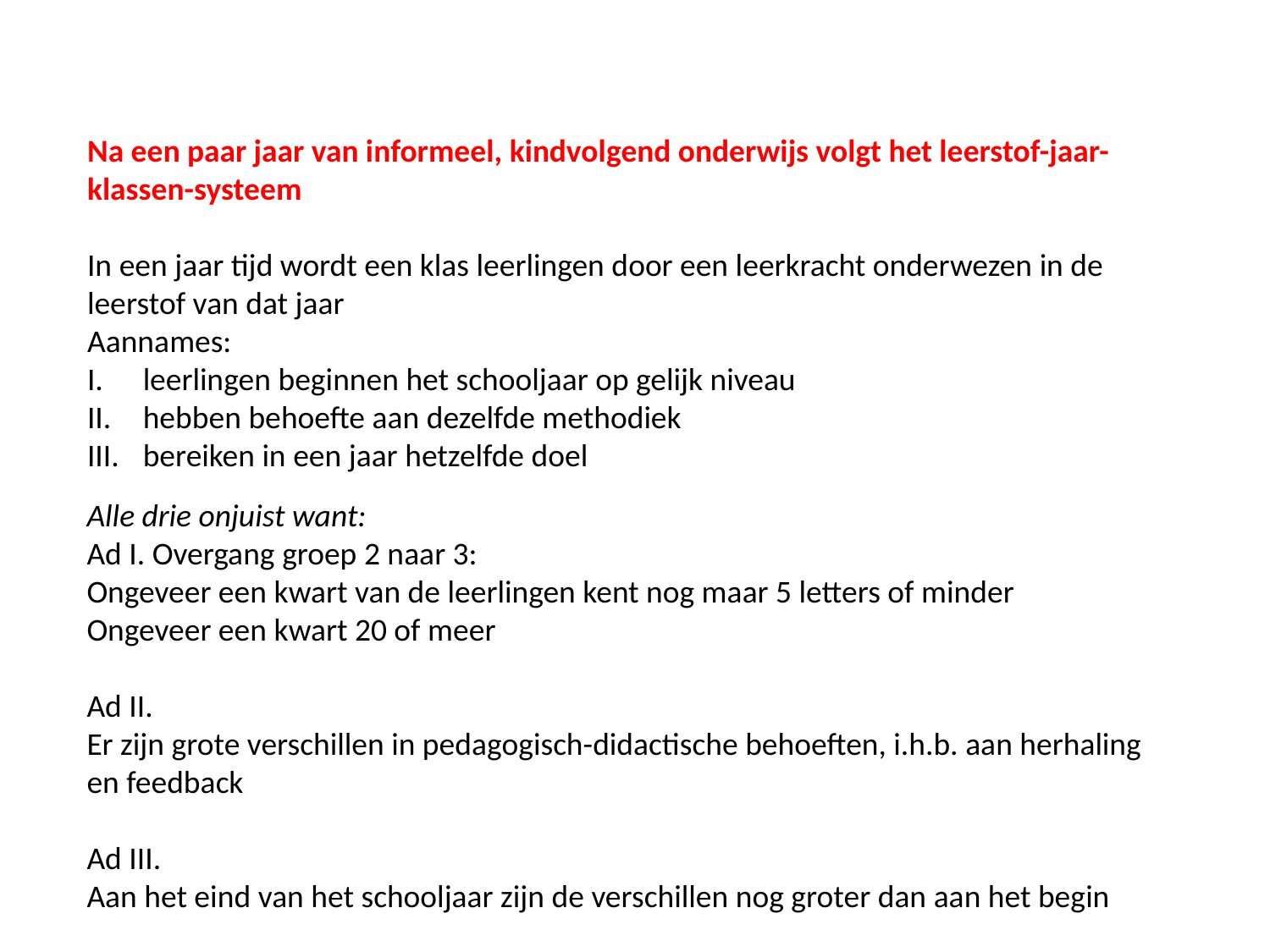

Na een paar jaar van informeel, kindvolgend onderwijs volgt het leerstof-jaar-klassen-systeem

In een jaar tijd wordt een klas leerlingen door een leerkracht onderwezen in de leerstof van dat jaar
Aannames:
leerlingen beginnen het schooljaar op gelijk niveau
hebben behoefte aan dezelfde methodiek
bereiken in een jaar hetzelfde doel
Alle drie onjuist want:
Ad I. Overgang groep 2 naar 3:
Ongeveer een kwart van de leerlingen kent nog maar 5 letters of minder
Ongeveer een kwart 20 of meer

Ad II.
Er zijn grote verschillen in pedagogisch-didactische behoeften, i.h.b. aan herhaling en feedback

Ad III.
Aan het eind van het schooljaar zijn de verschillen nog groter dan aan het begin